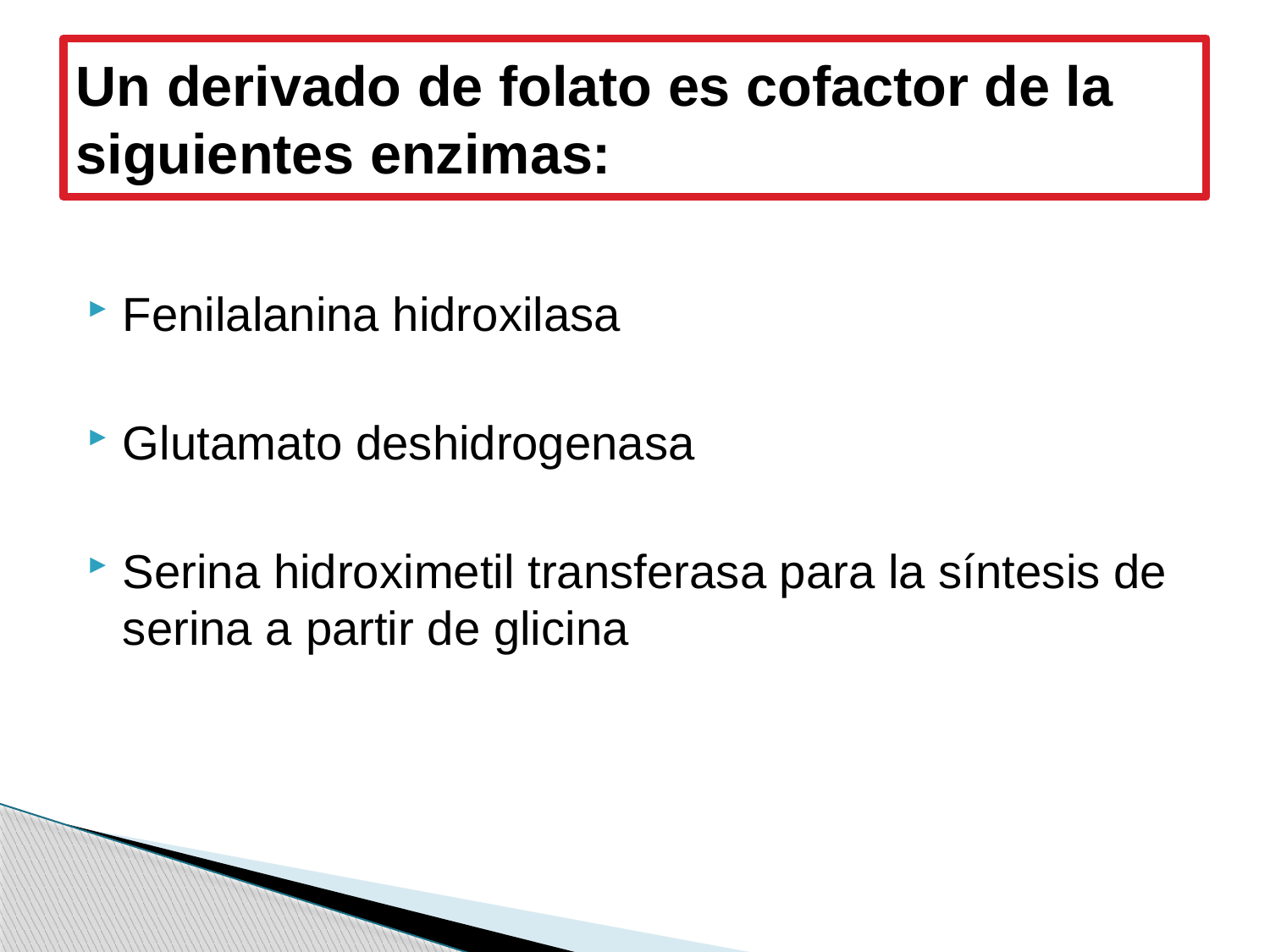

# Un derivado de folato es cofactor de la siguientes enzimas:
Fenilalanina hidroxilasa

Glutamato deshidrogenasa

Serina hidroximetil transferasa para la síntesis de serina a partir de glicina